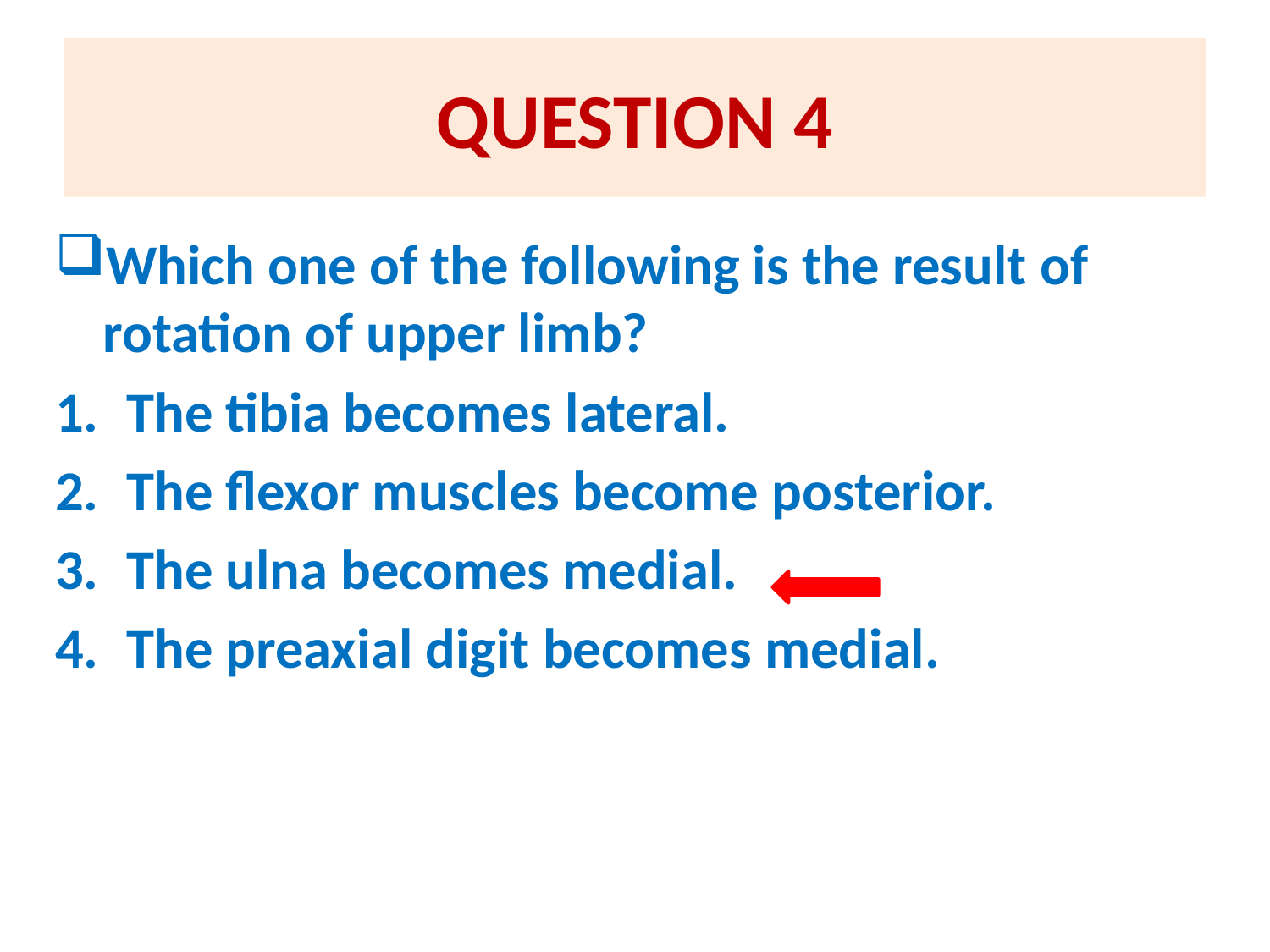

# QUESTION 4
Which one of the following is the result of rotation of upper limb?
The tibia becomes lateral.
The flexor muscles become posterior.
The ulna becomes medial.
The preaxial digit becomes medial.